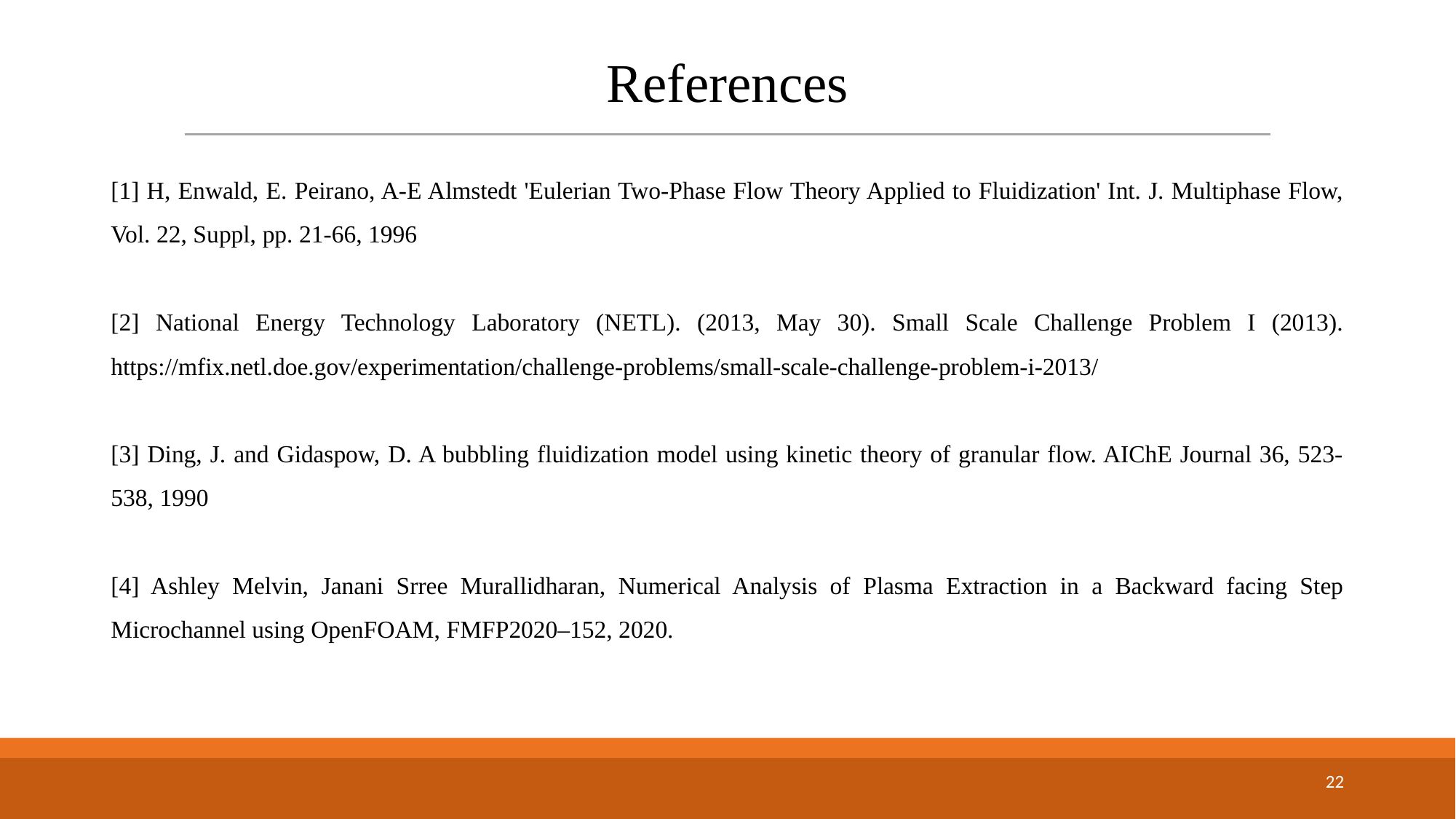

# References
[1] H, Enwald, E. Peirano, A-E Almstedt 'Eulerian Two-Phase Flow Theory Applied to Fluidization' Int. J. Multiphase Flow, Vol. 22, Suppl, pp. 21-66, 1996

[2] National Energy Technology Laboratory (NETL). (2013, May 30). Small Scale Challenge Problem I (2013). https://mfix.netl.doe.gov/experimentation/challenge-problems/small-scale-challenge-problem-i-2013/

[3] Ding, J. and Gidaspow, D. A bubbling fluidization model using kinetic theory of granular flow. AIChE Journal 36, 523-538, 1990

[4] Ashley Melvin, Janani Srree Murallidharan, Numerical Analysis of Plasma Extraction in a Backward facing Step Microchannel using OpenFOAM, FMFP2020–152, 2020.

22